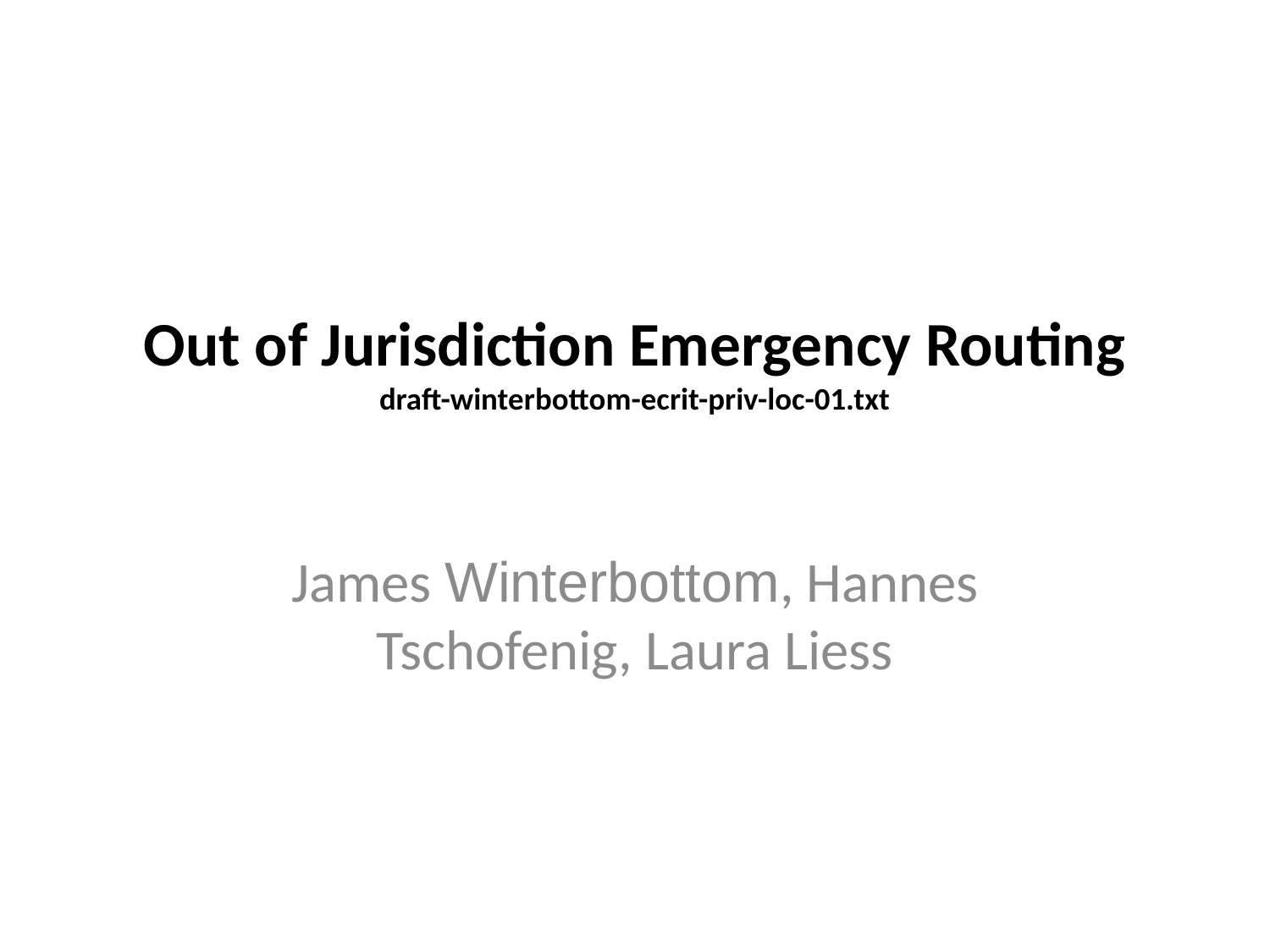

# Out of Jurisdiction Emergency Routing draft-winterbottom-ecrit-priv-loc-01.txt
James Winterbottom, Hannes Tschofenig, Laura Liess